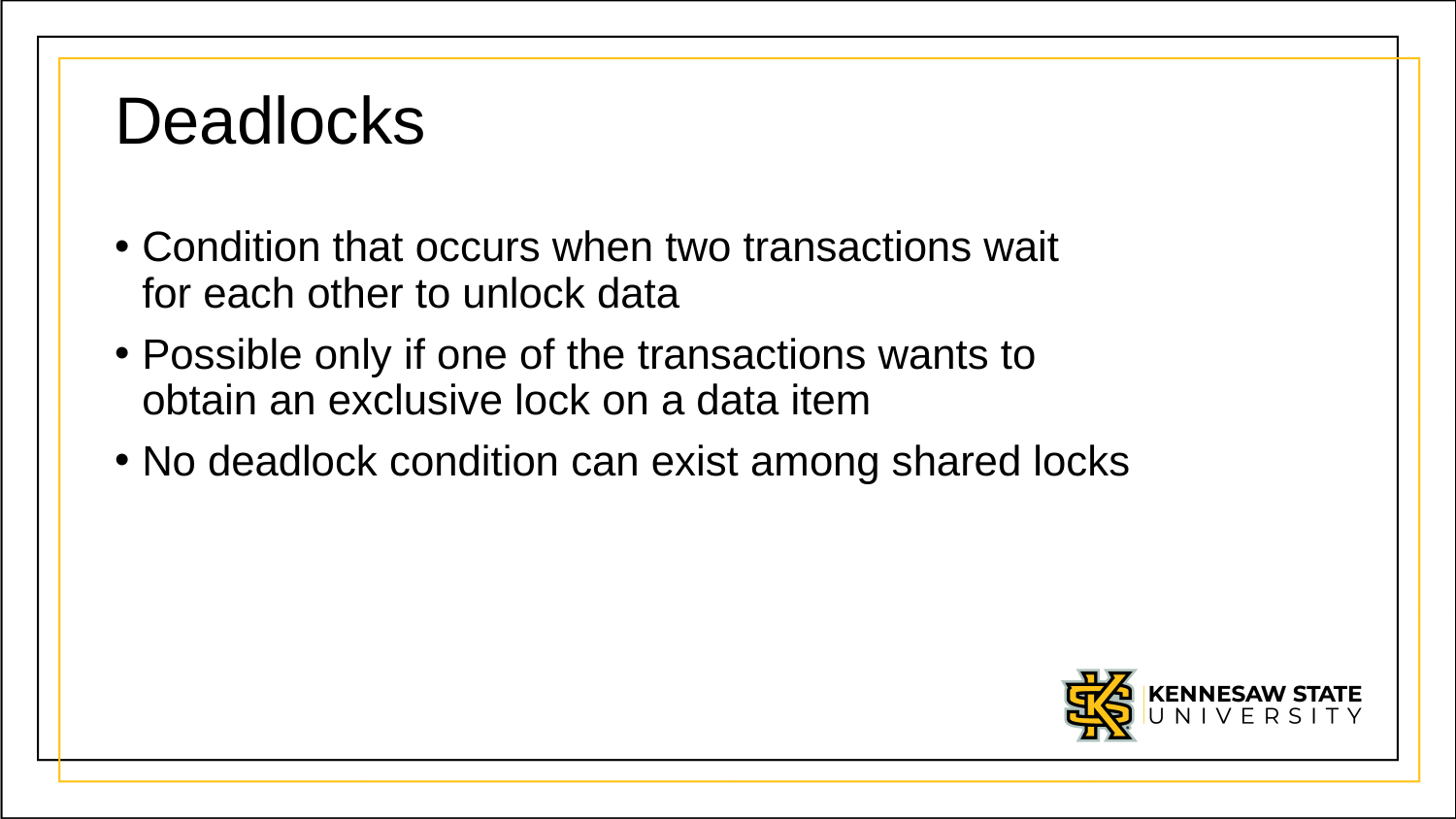

# Deadlocks
Condition that occurs when two transactions wait
for each other to unlock data
Possible only if one of the transactions wants to
obtain an exclusive lock on a data item
No deadlock condition can exist among shared locks